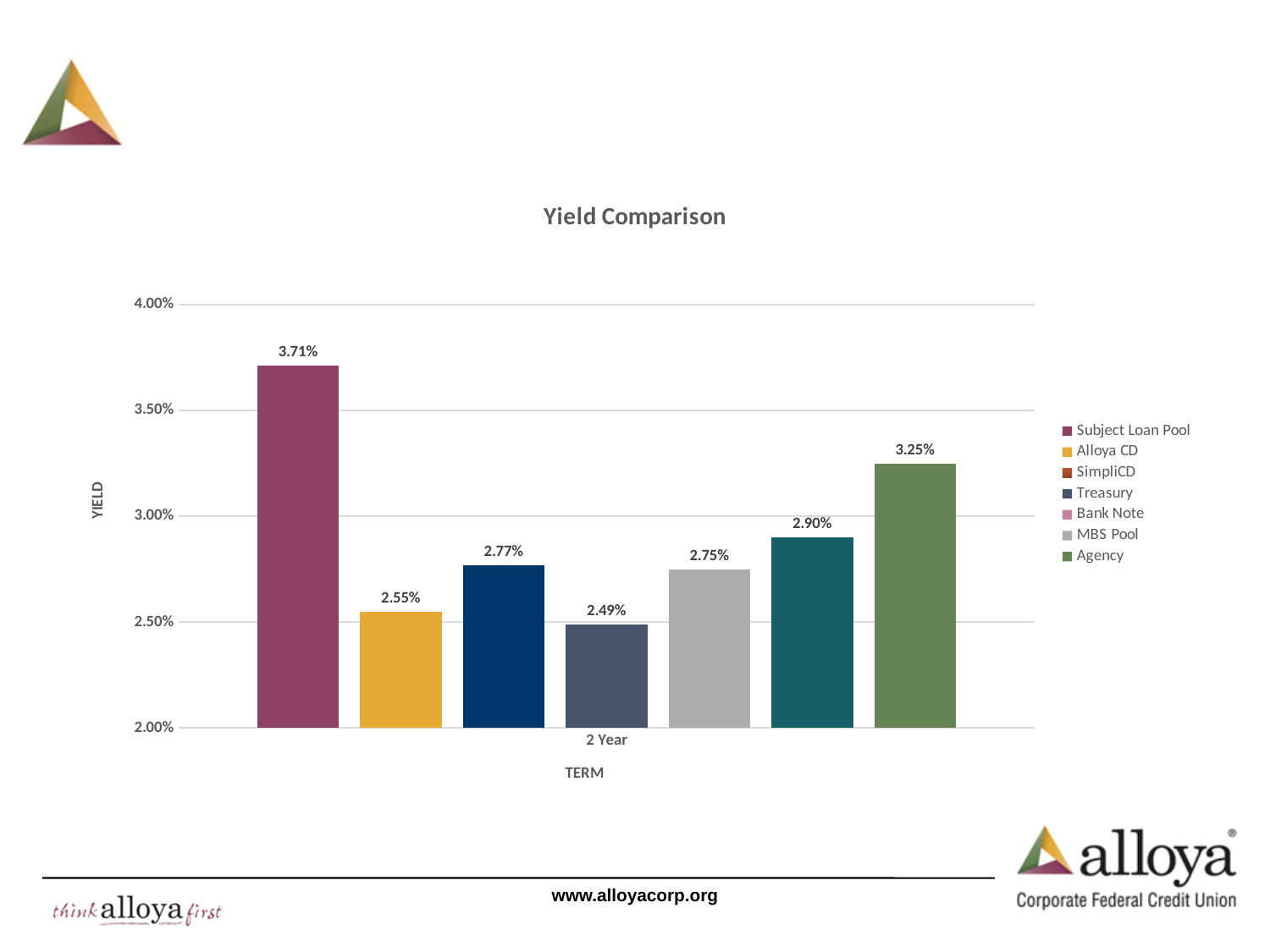

#

### Chart: Yield Comparison

| Category |  |  |  |  |  |  |  |
|---|---|---|---|---|---|---|---|
| 2 Year | 0.03712941707385305 | 0.0255 | 0.0277 | 0.024900000000000002 | 0.0275 | 0.029 | 0.0325 |